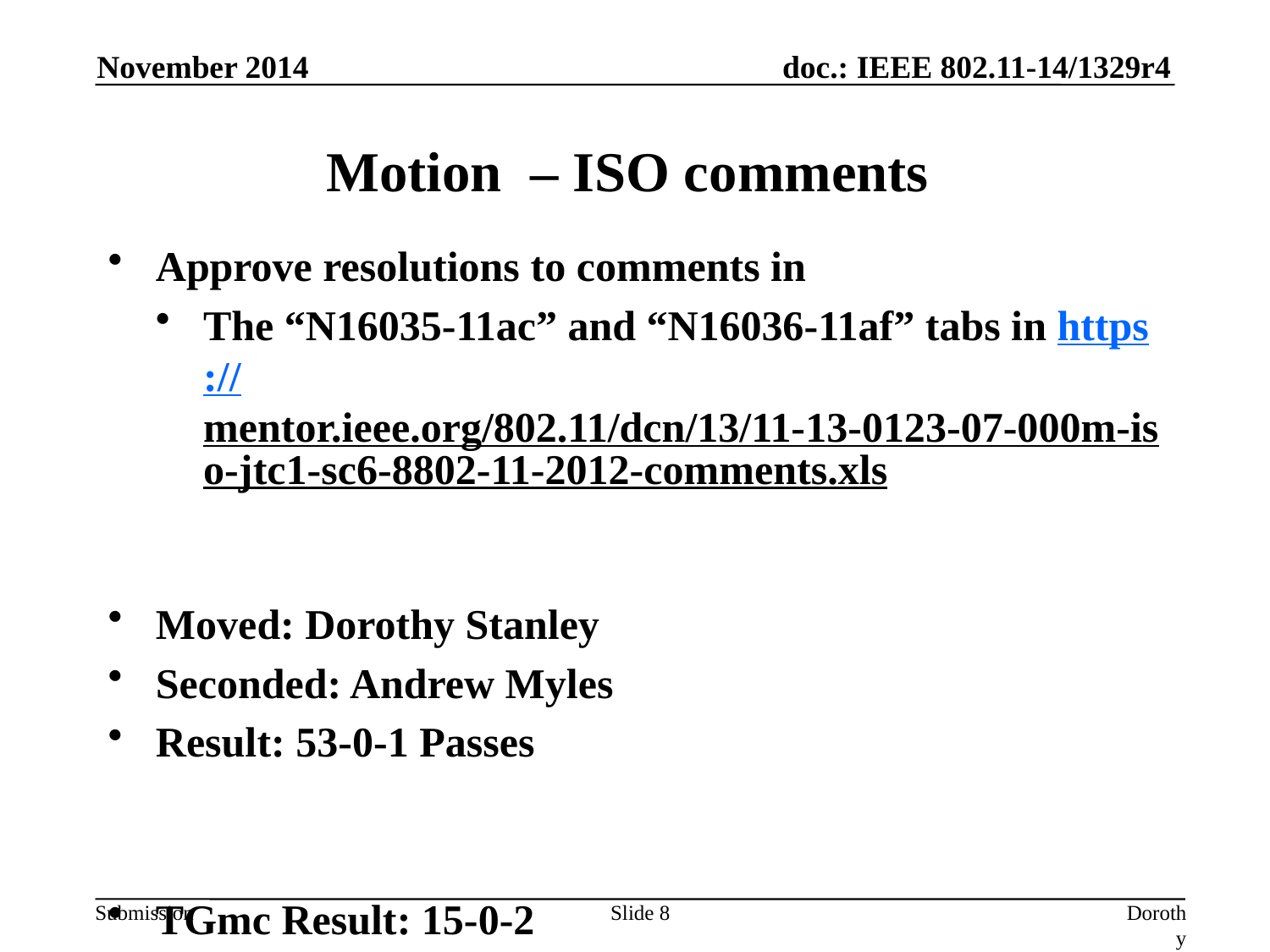

November 2014
# Motion  – ISO comments
Approve resolutions to comments in
The “N16035-11ac” and “N16036-11af” tabs in https://mentor.ieee.org/802.11/dcn/13/11-13-0123-07-000m-iso-jtc1-sc6-8802-11-2012-comments.xls

Moved: Dorothy Stanley
Seconded: Andrew Myles
Result: 53-0-1 Passes

TGmc Result: 15-0-2

Slide 8
Dorothy Stanley, Aruba Networks